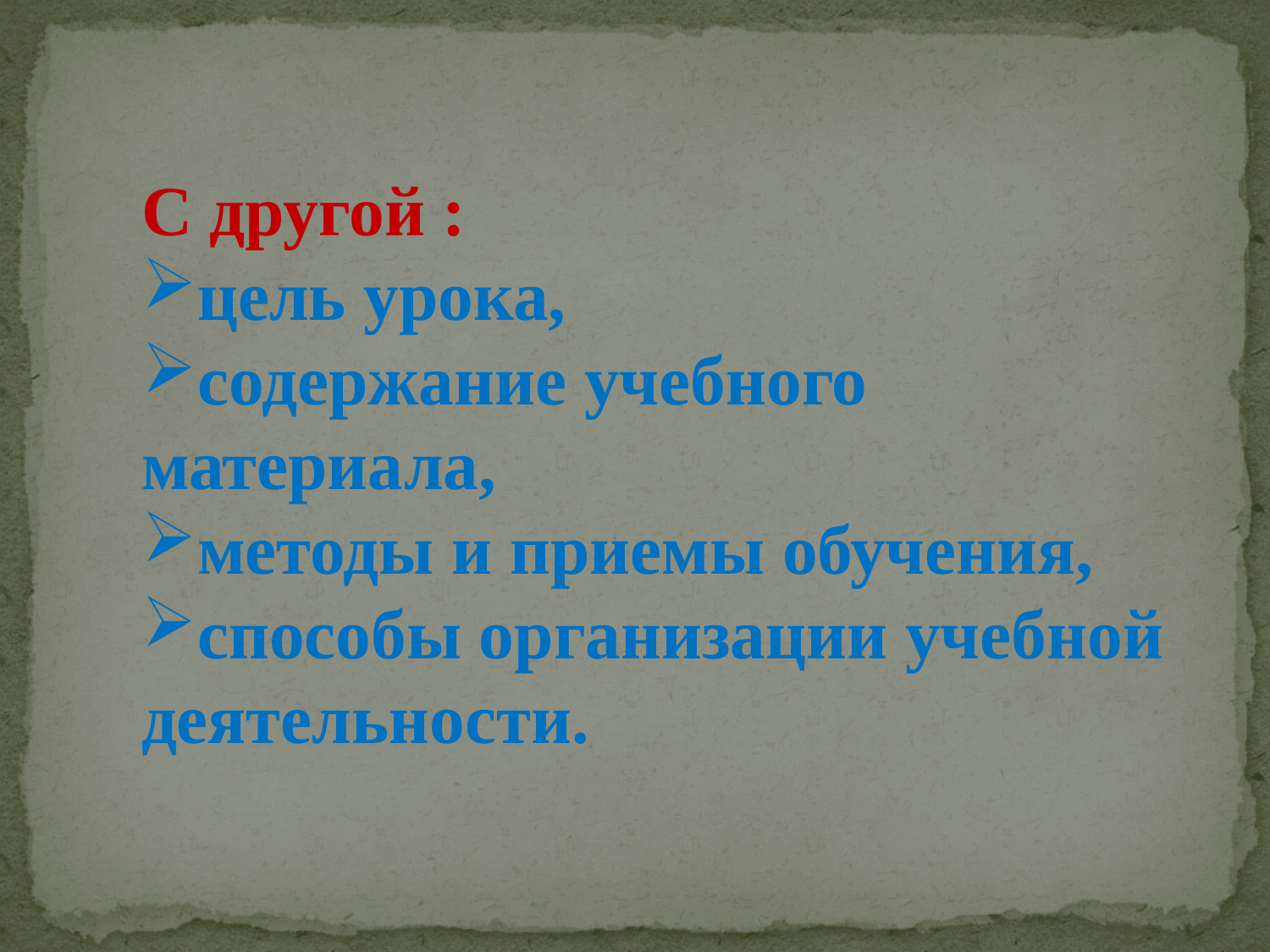

С другой :
цель урока,
содержание учебного материала,
методы и приемы обучения,
способы организации учебной деятельности.